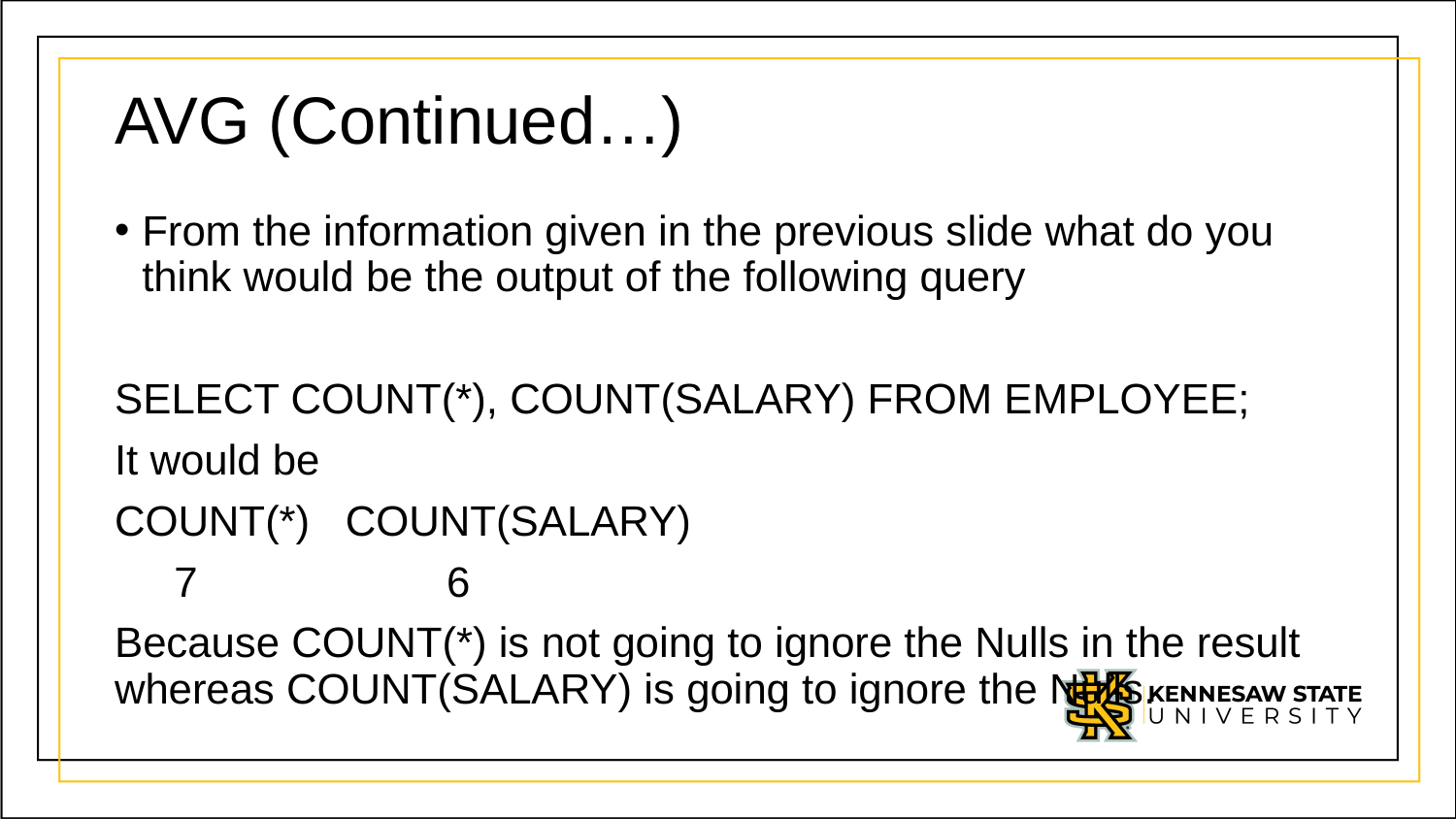

# AVG (Continued…)
From the information given in the previous slide what do you think would be the output of the following query

SELECT COUNT(*), COUNT(SALARY) FROM EMPLOYEE;
It would be
COUNT(*)   COUNT(SALARY)
     7                     6
Because COUNT(*) is not going to ignore the Nulls in the result whereas COUNT(SALARY) is going to ignore the Nulls.